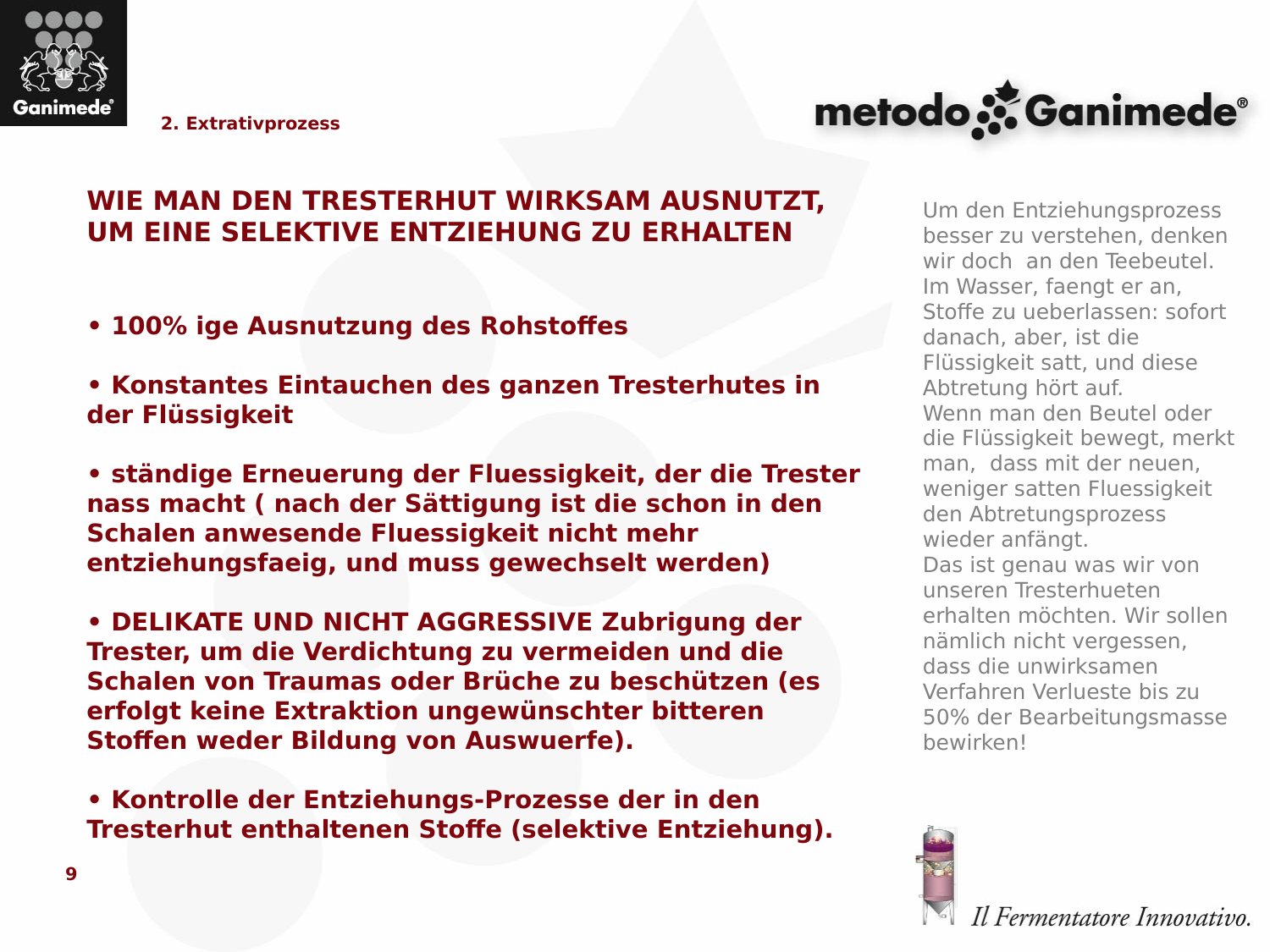

2. Extrativprozess
WIE MAN DEN TRESTERHUT WIRKSAM AUSNUTZT, UM EINE SELEKTIVE ENTZIEHUNG ZU ERHALTEN

• 100% ige Ausnutzung des Rohstoffes

• Konstantes Eintauchen des ganzen Tresterhutes in der Flüssigkeit

• ständige Erneuerung der Fluessigkeit, der die Trester nass macht ( nach der Sättigung ist die schon in den Schalen anwesende Fluessigkeit nicht mehr entziehungsfaeig, und muss gewechselt werden)

• DELIKATE UND NICHT AGGRESSIVE Zubrigung der Trester, um die Verdichtung zu vermeiden und die Schalen von Traumas oder Brüche zu beschützen (es erfolgt keine Extraktion ungewünschter bitteren Stoffen weder Bildung von Auswuerfe).

• Kontrolle der Entziehungs-Prozesse der in den Tresterhut enthaltenen Stoffe (selektive Entziehung).
# Um den Entziehungsprozess besser zu verstehen, denken wir doch  an den Teebeutel. Im Wasser, faengt er an, Stoffe zu ueberlassen: sofort danach, aber, ist die Flüssigkeit satt, und diese Abtretung hört auf. Wenn man den Beutel oder die Flüssigkeit bewegt, merkt man,  dass mit der neuen, weniger satten Fluessigkeit den Abtretungsprozess wieder anfängt. Das ist genau was wir von unseren Tresterhueten erhalten möchten. Wir sollen nämlich nicht vergessen, dass die unwirksamen Verfahren Verlueste bis zu  50% der Bearbeitungsmasse bewirken!
9